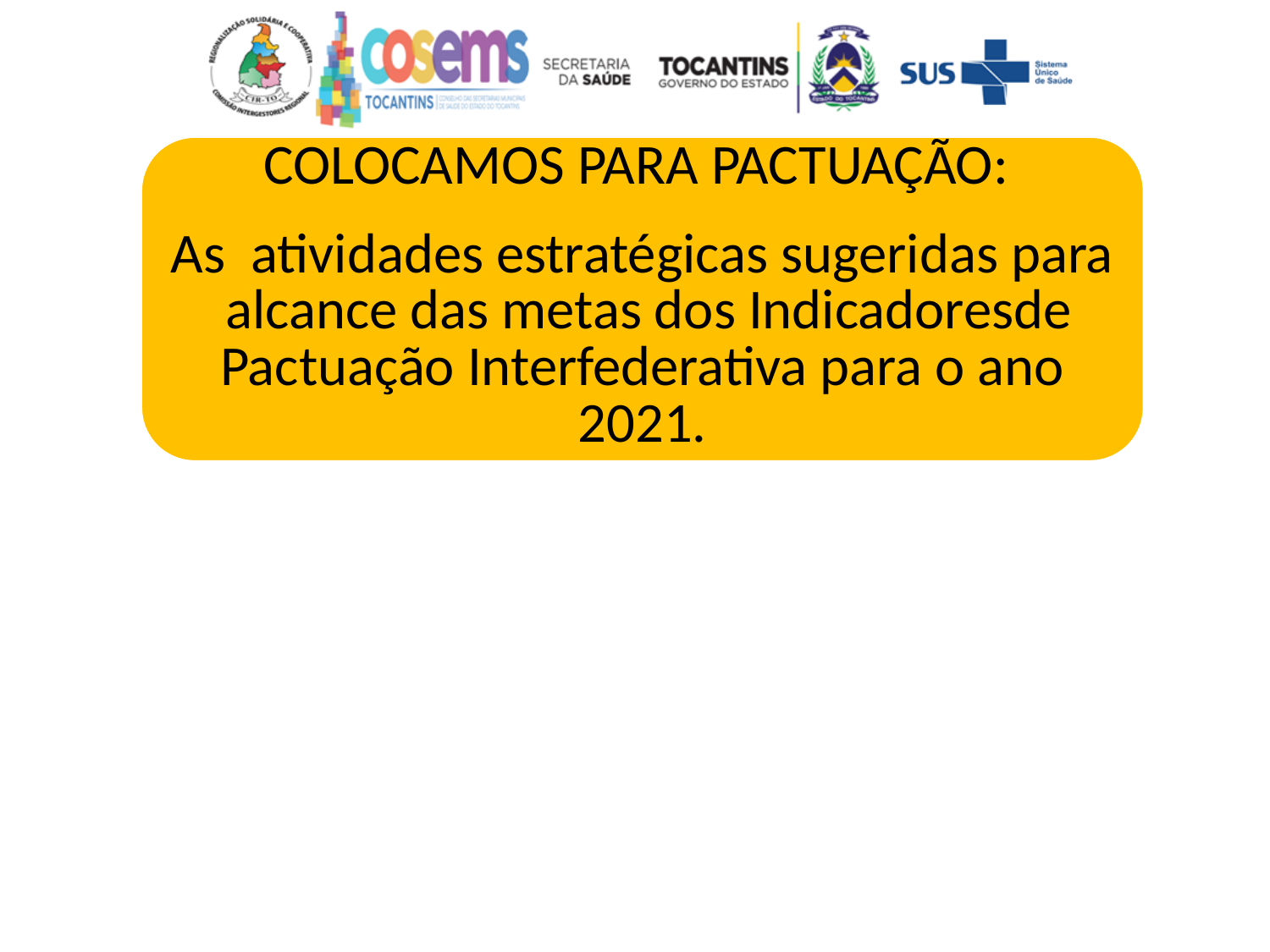

COLOCAMOS PARA PACTUAÇÃO:
As  atividades estratégicas sugeridas para  alcance das metas dos Indicadoresde Pactuação Interfederativa para o ano 2021.